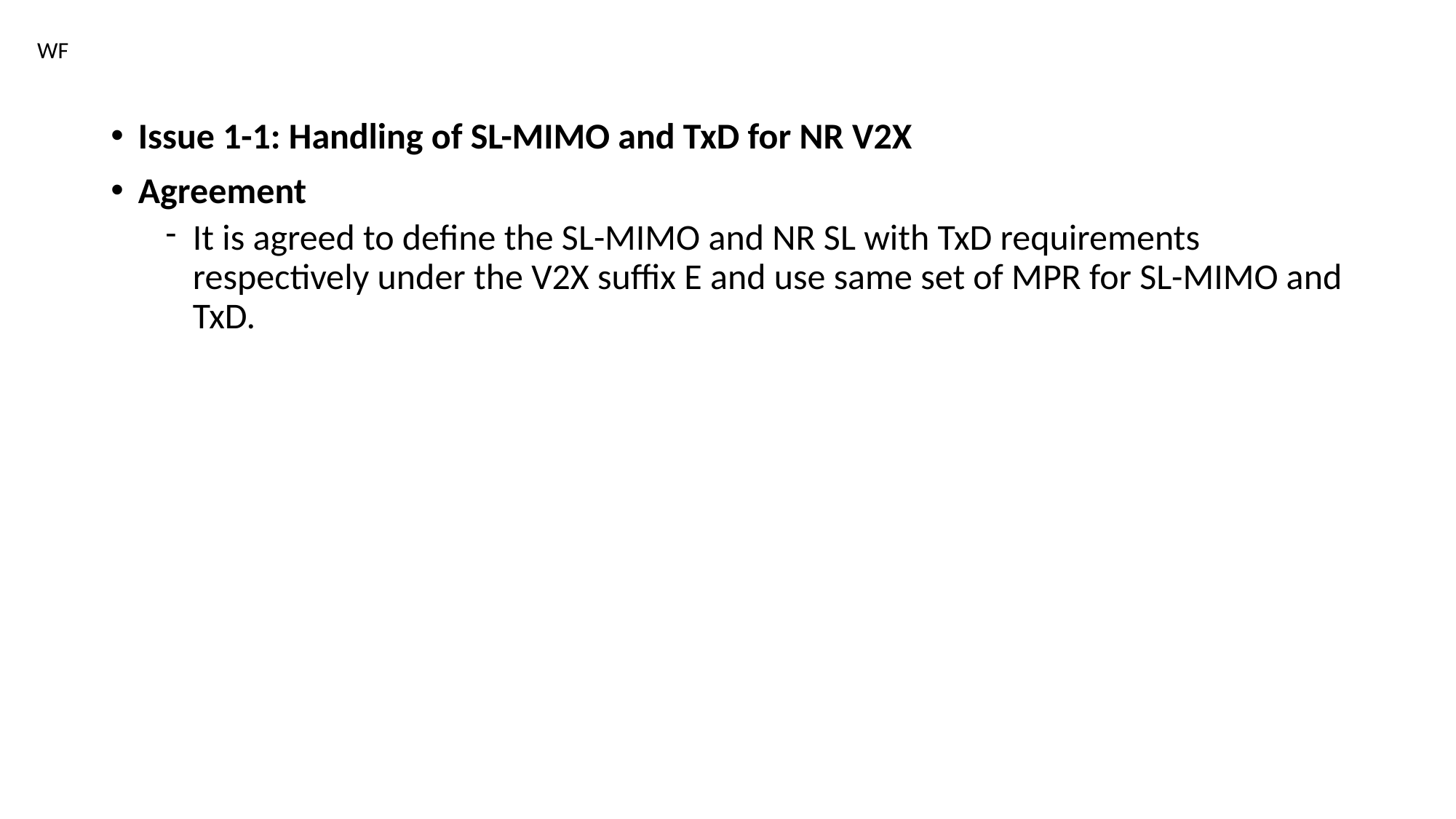

# WF
Issue 1-1: Handling of SL-MIMO and TxD for NR V2X
Agreement
It is agreed to define the SL-MIMO and NR SL with TxD requirements respectively under the V2X suffix E and use same set of MPR for SL-MIMO and TxD.